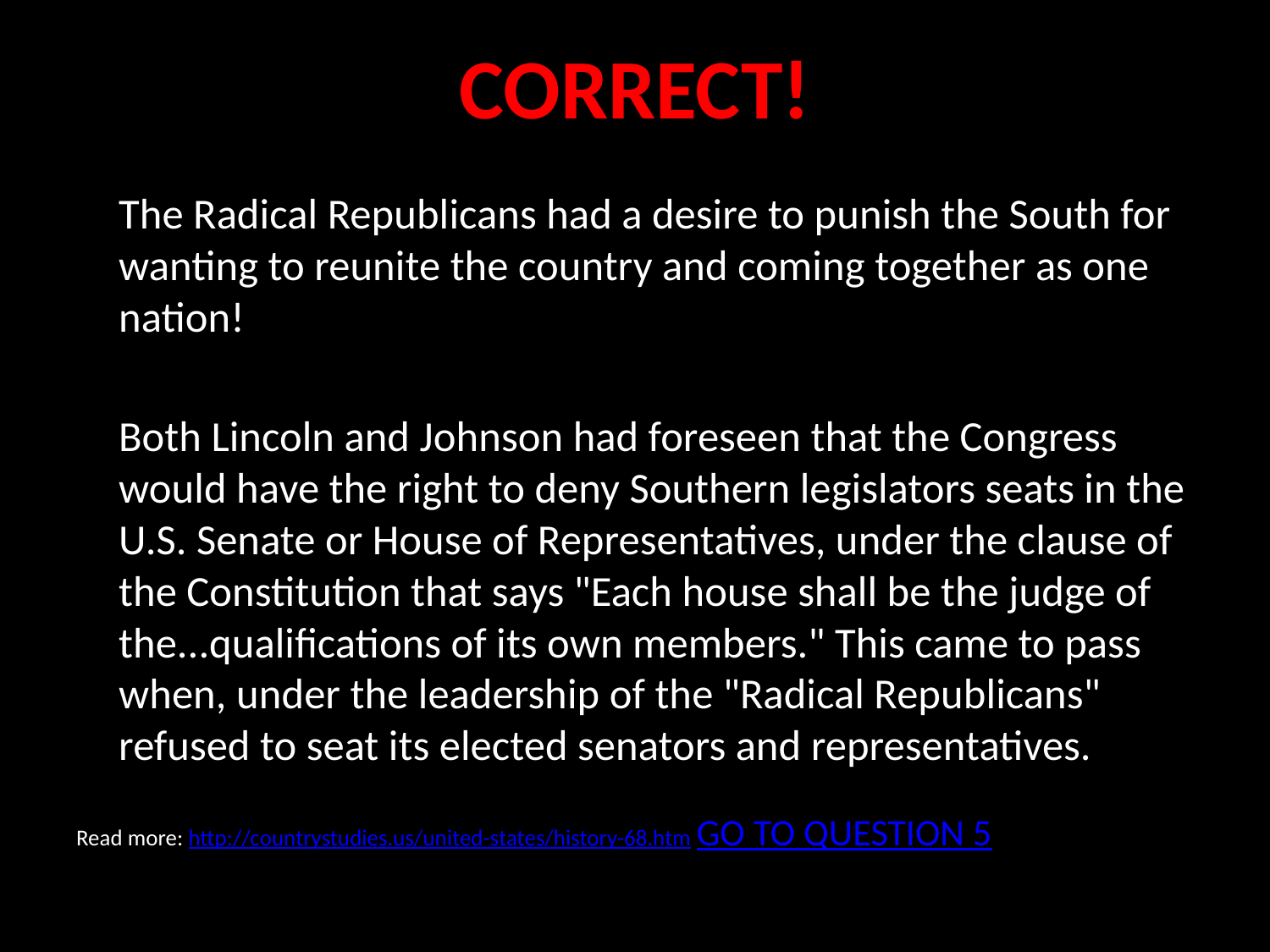

# CORRECT!
	The Radical Republicans had a desire to punish the South for wanting to reunite the country and coming together as one nation!

	Both Lincoln and Johnson had foreseen that the Congress would have the right to deny Southern legislators seats in the U.S. Senate or House of Representatives, under the clause of the Constitution that says "Each house shall be the judge of the...qualifications of its own members." This came to pass when, under the leadership of the "Radical Republicans" refused to seat its elected senators and representatives.

Read more: http://countrystudies.us/united-states/history-68.htm GO TO QUESTION 5